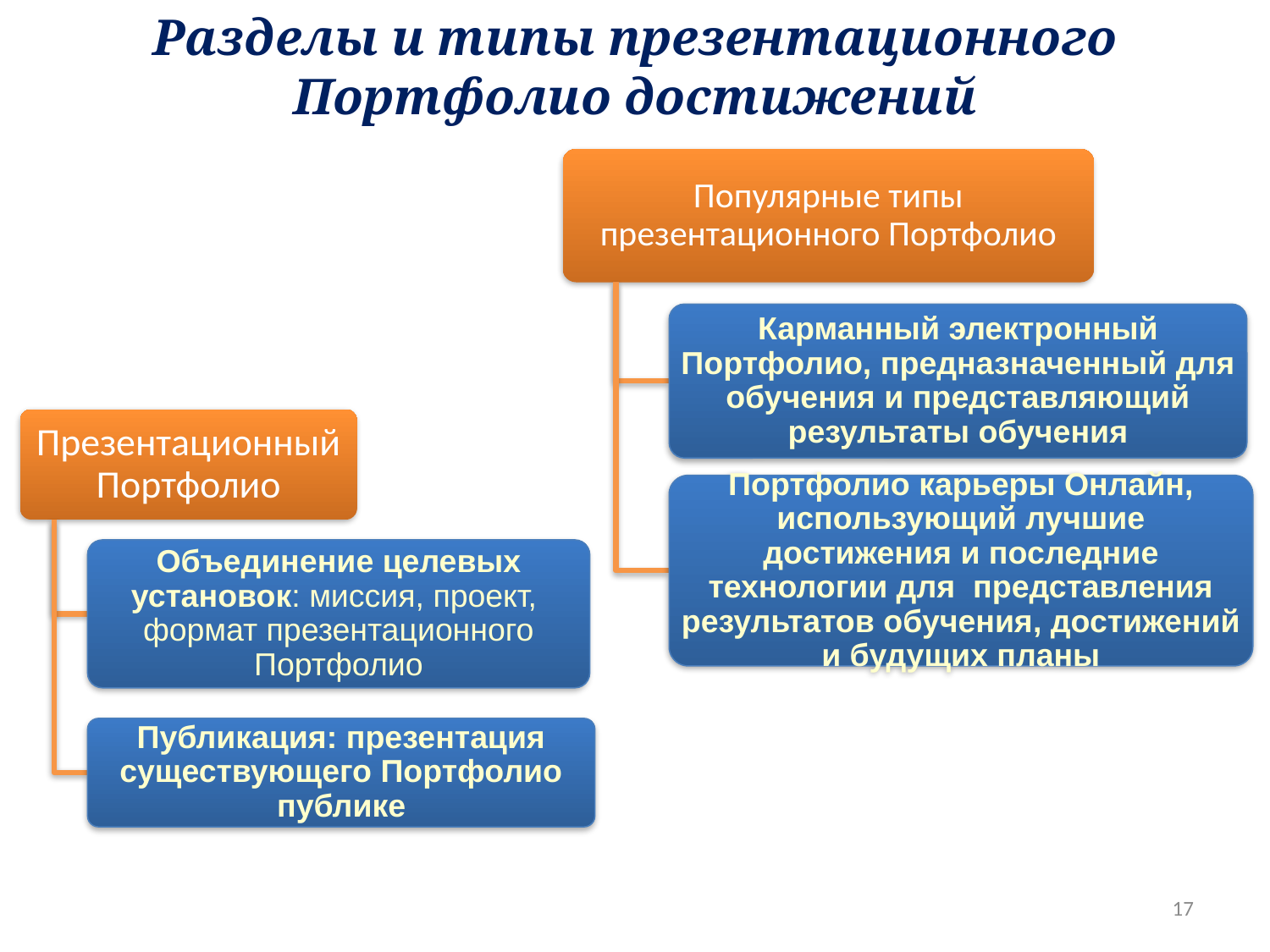

Разделы и типы презентационного Портфолио достижений
Популярные типы презентационного Портфолио
Карманный электронный Портфолио, предназначенный для обучения и представляющий результаты обучения
Портфолио карьеры Онлайн, использующий лучшие достижения и последние технологии для  представления результатов обучения, достижений и будущих планы
Презентационный Портфолио
Объединение целевых установок: миссия, проект,  формат презентационного Портфолио
Публикация: презентация существующего Портфолио публике
17
17